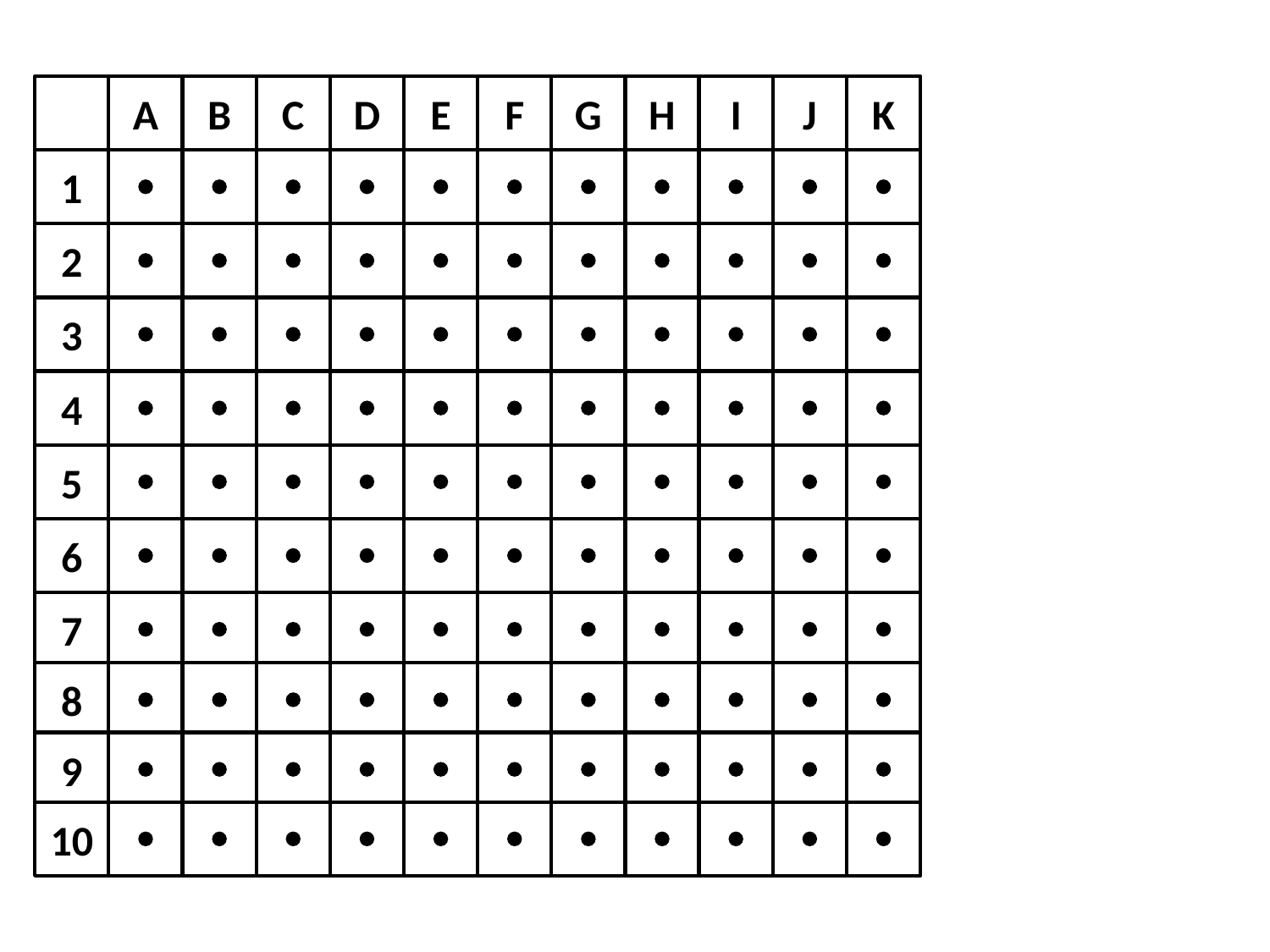

A
B
C
D
E
F
G
H
I
J
K
1

2

3

4

5

6

7

8

9

10